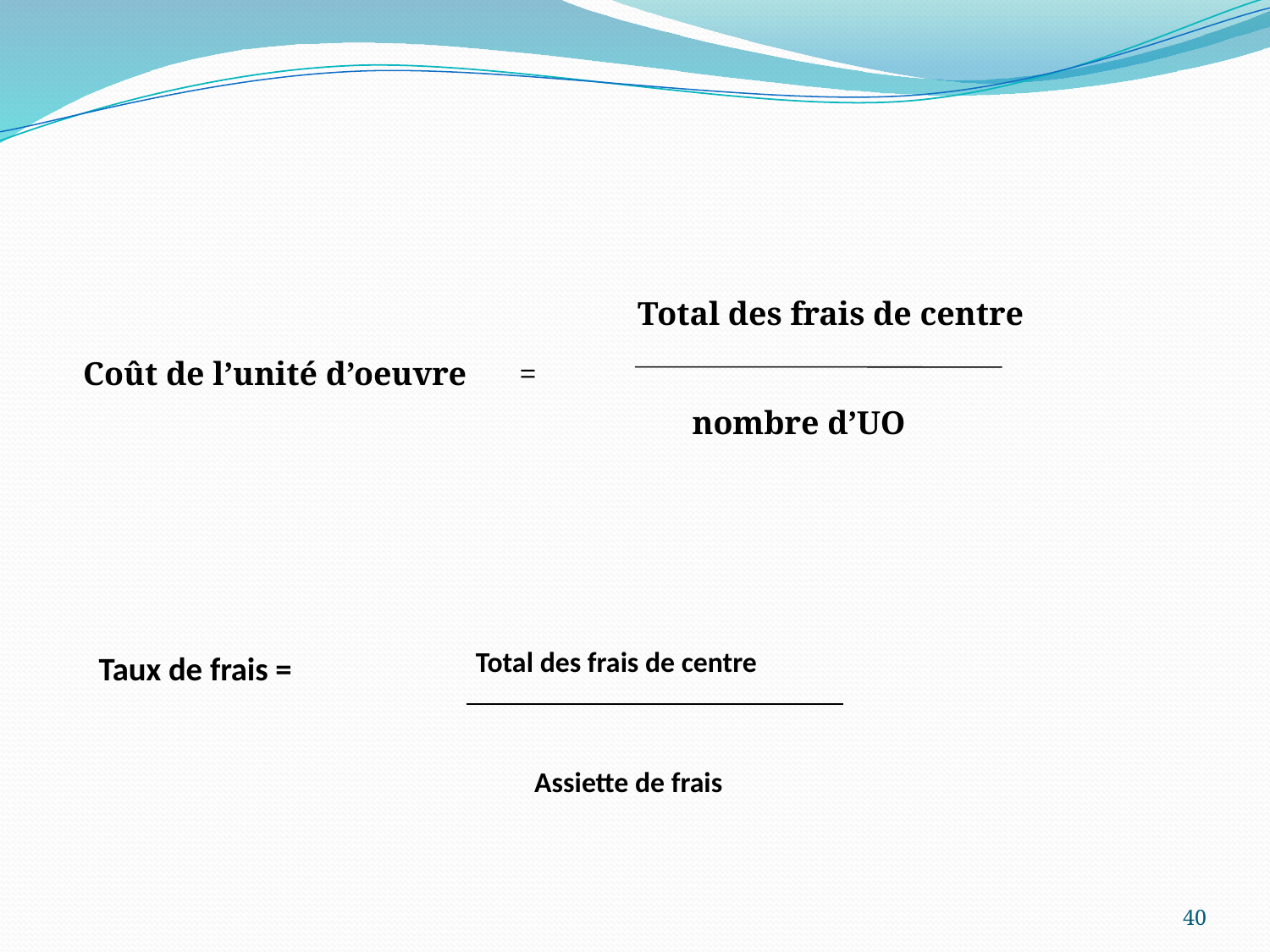

Total des frais de centre
Coût de l’unité d’oeuvre
=
nombre d’UO
| Taux de frais = | Total des frais de centre |
| --- | --- |
|  |  |
Assiette de frais
40